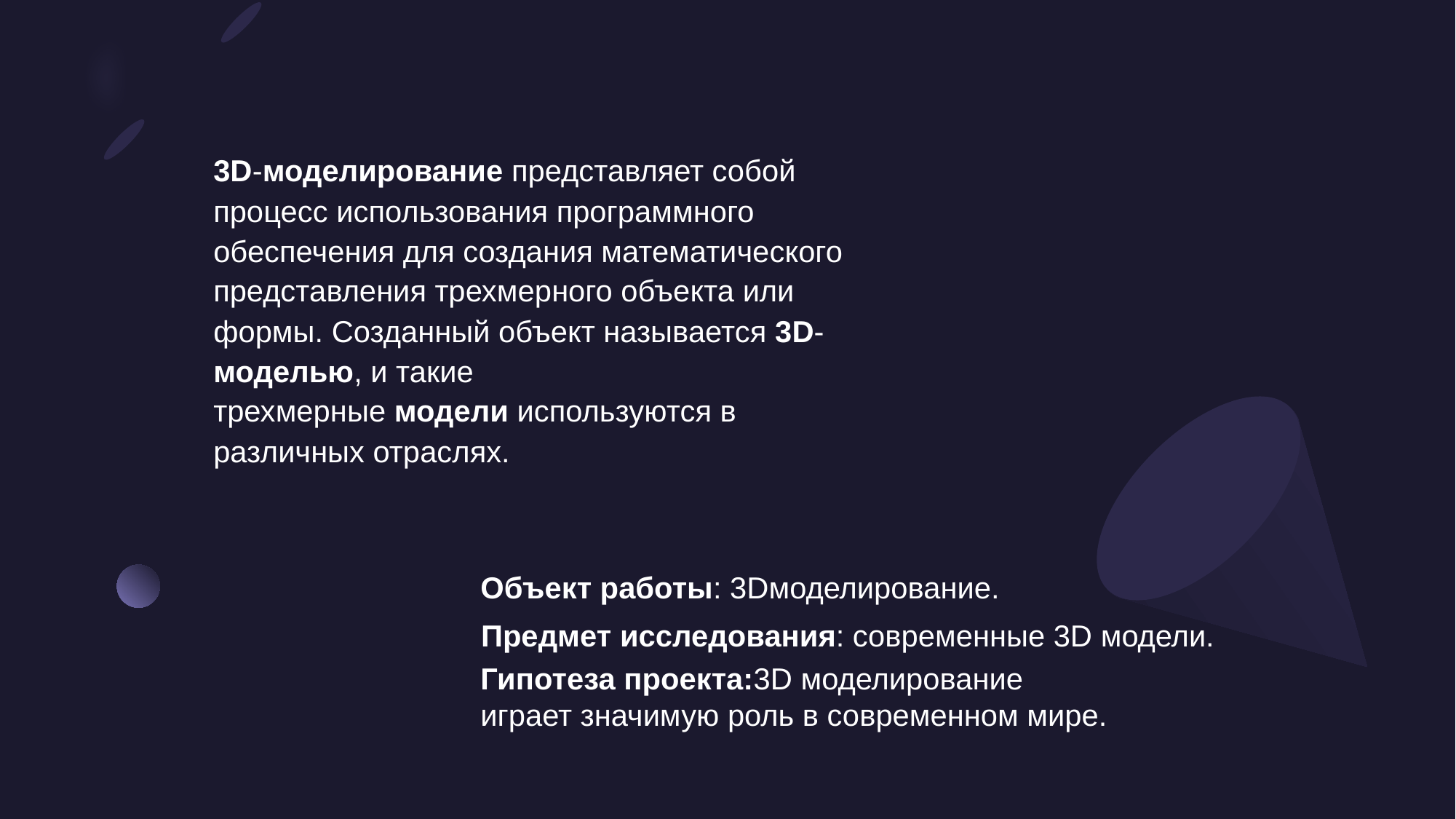

3D-моделирование представляет собой процесс использования программного обеспечения для создания математического представления трехмерного объекта или формы. Созданный объект называется 3D-моделью, и такие трехмерные модели используются в различных отраслях.

Объект работы: 3Dмоделирование.

Предмет исследования: современные 3D модели.
Гипотеза проекта:3D моделирование играет значимую роль в современном мире.